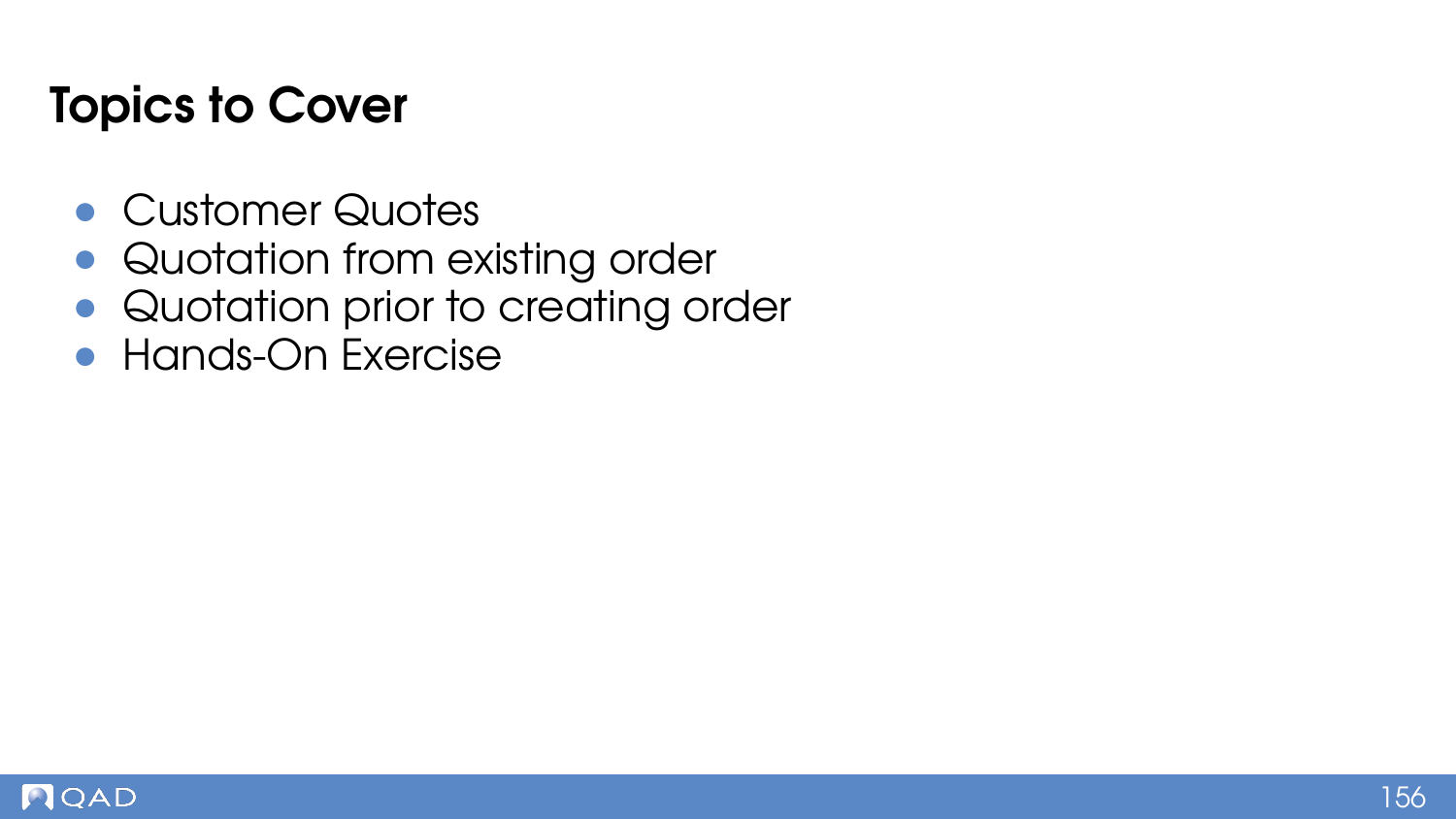

# Topics to Cover
Customer Quotes
Quotation from existing order
Quotation prior to creating order
Hands-On Exercise
156